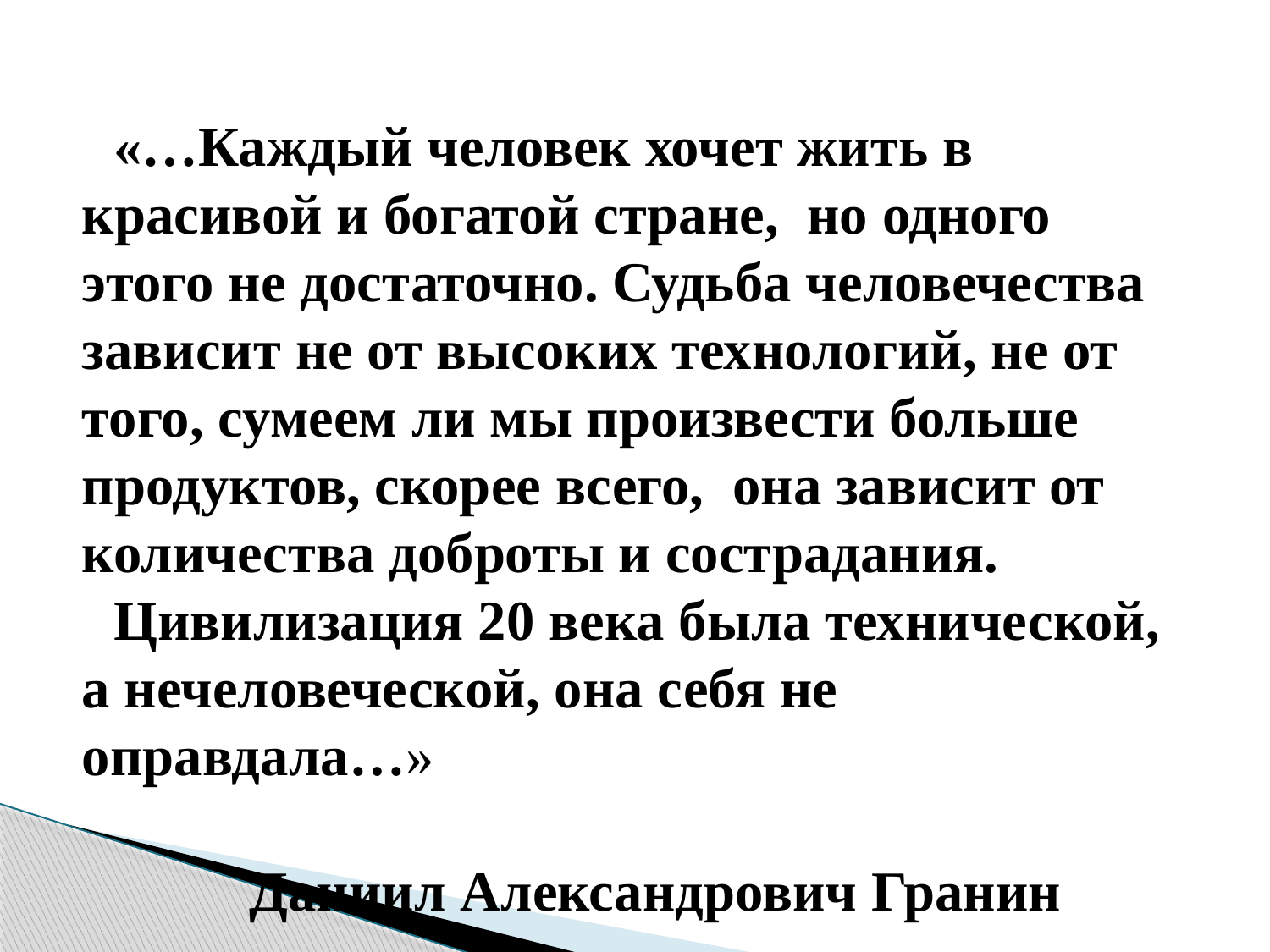

«…Каждый человек хочет жить в красивой и богатой стране,  но одного этого не достаточно. Судьба человечества зависит не от высоких технологий, не от того, сумеем ли мы произвести больше продуктов, скорее всего,  она зависит от количества доброты и сострадания.
Цивилизация 20 века была технической, а нечеловеческой, она себя не оправдала…»

Даниил Александрович Гранин